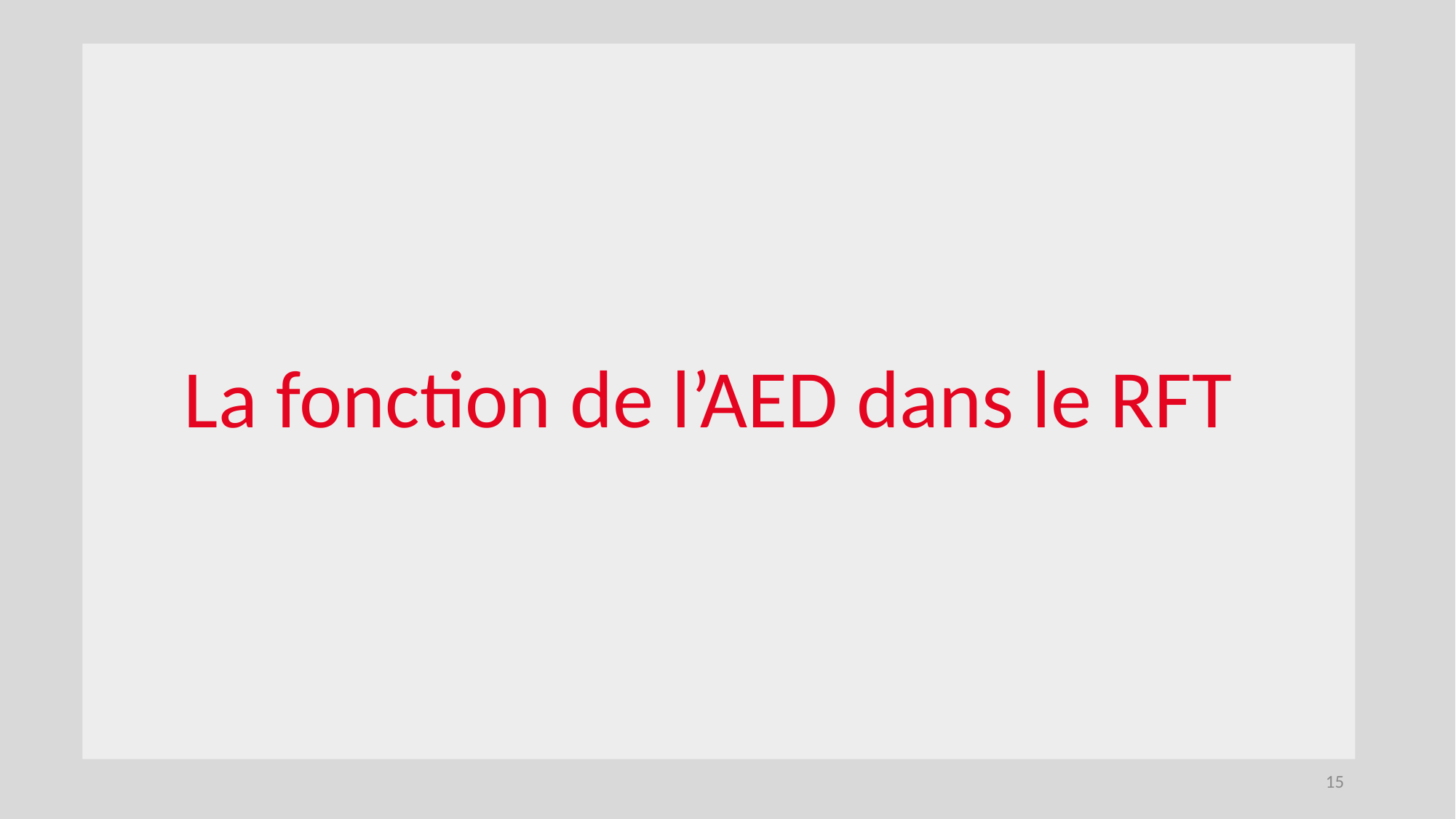

La fonction de l’AED dans le RFT
15